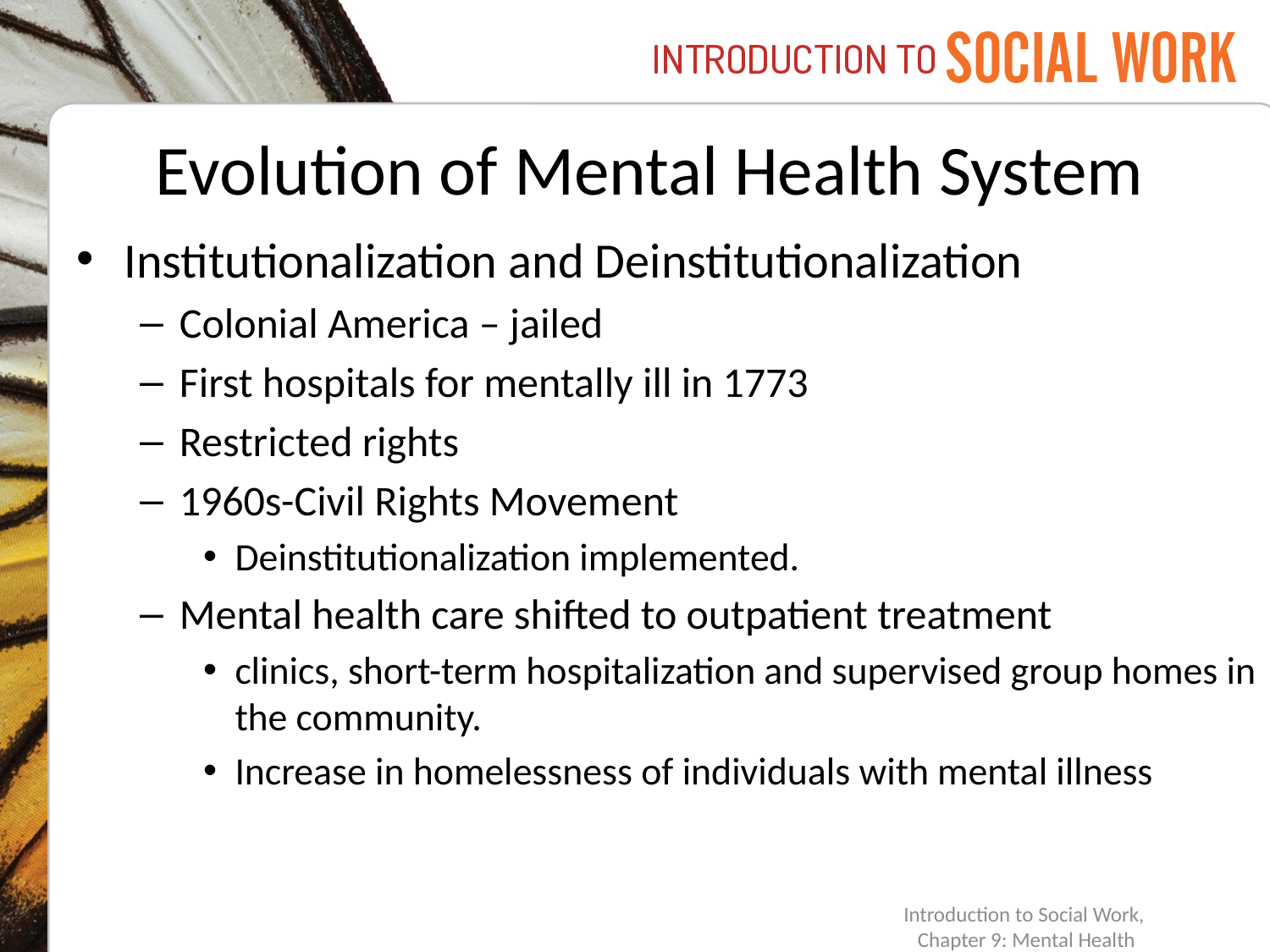

# Evolution of Mental Health System
Institutionalization and Deinstitutionalization
Colonial America – jailed
First hospitals for mentally ill in 1773
Restricted rights
1960s-Civil Rights Movement
Deinstitutionalization implemented.
Mental health care shifted to outpatient treatment
clinics, short-term hospitalization and supervised group homes in the community.
Increase in homelessness of individuals with mental illness

Introduction to Social Work,
Chapter 9: Mental Health